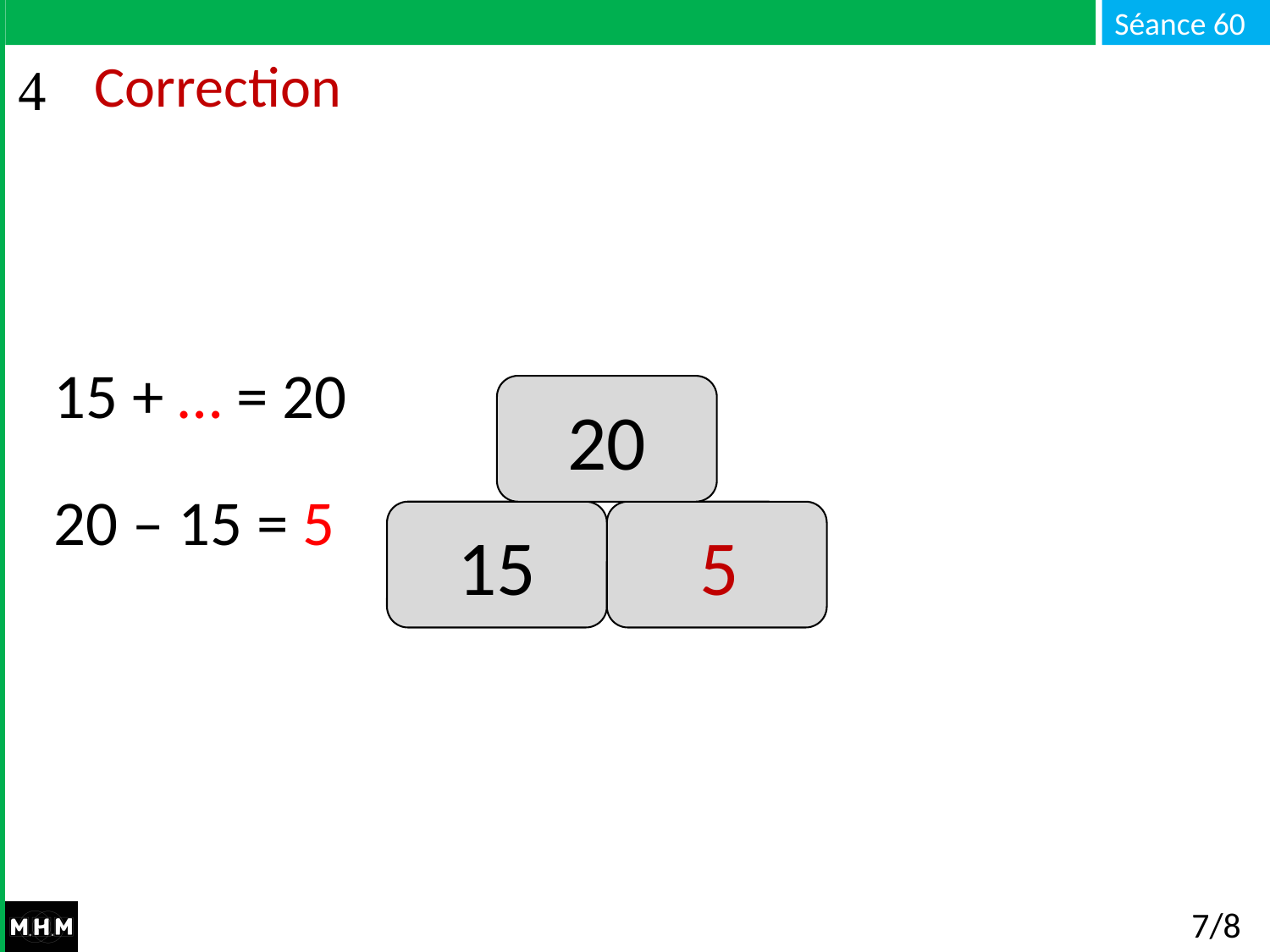

# Correction
15 + … = 20
20
20 – 15 = 5

15
5
7/8